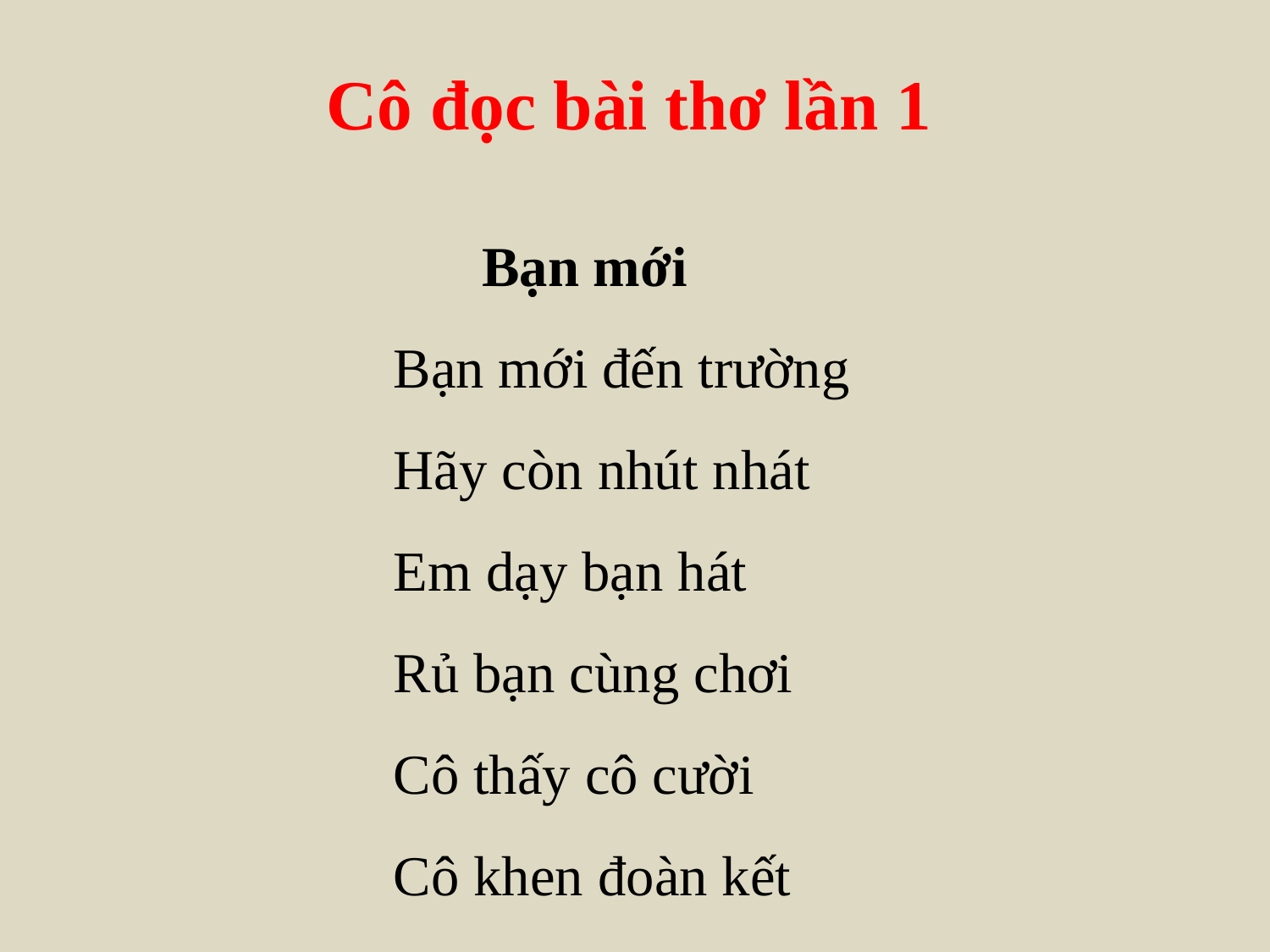

Cô đọc bài thơ lần 1
           Bạn mới
Bạn mới đến trường
Hãy còn nhút nhát
Em dạy bạn hát
Rủ bạn cùng chơi
Cô thấy cô cười
Cô khen đoàn kết